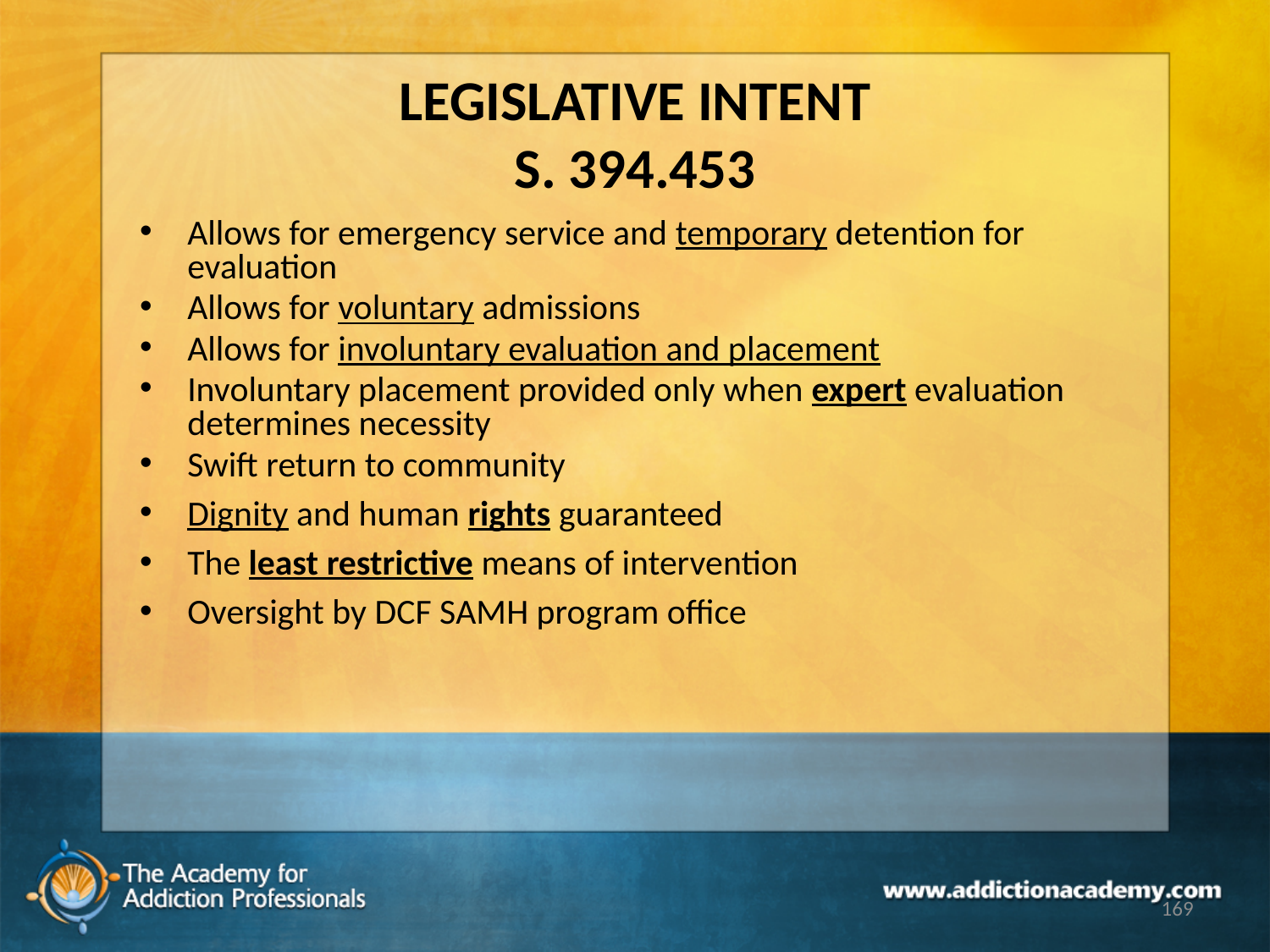

# LEGISLATIVE INTENT S. 394.453
Allows for emergency service and temporary detention for evaluation
Allows for voluntary admissions
Allows for involuntary evaluation and placement
Involuntary placement provided only when expert evaluation determines necessity
Swift return to community
Dignity and human rights guaranteed
The least restrictive means of intervention
Oversight by DCF SAMH program office

169